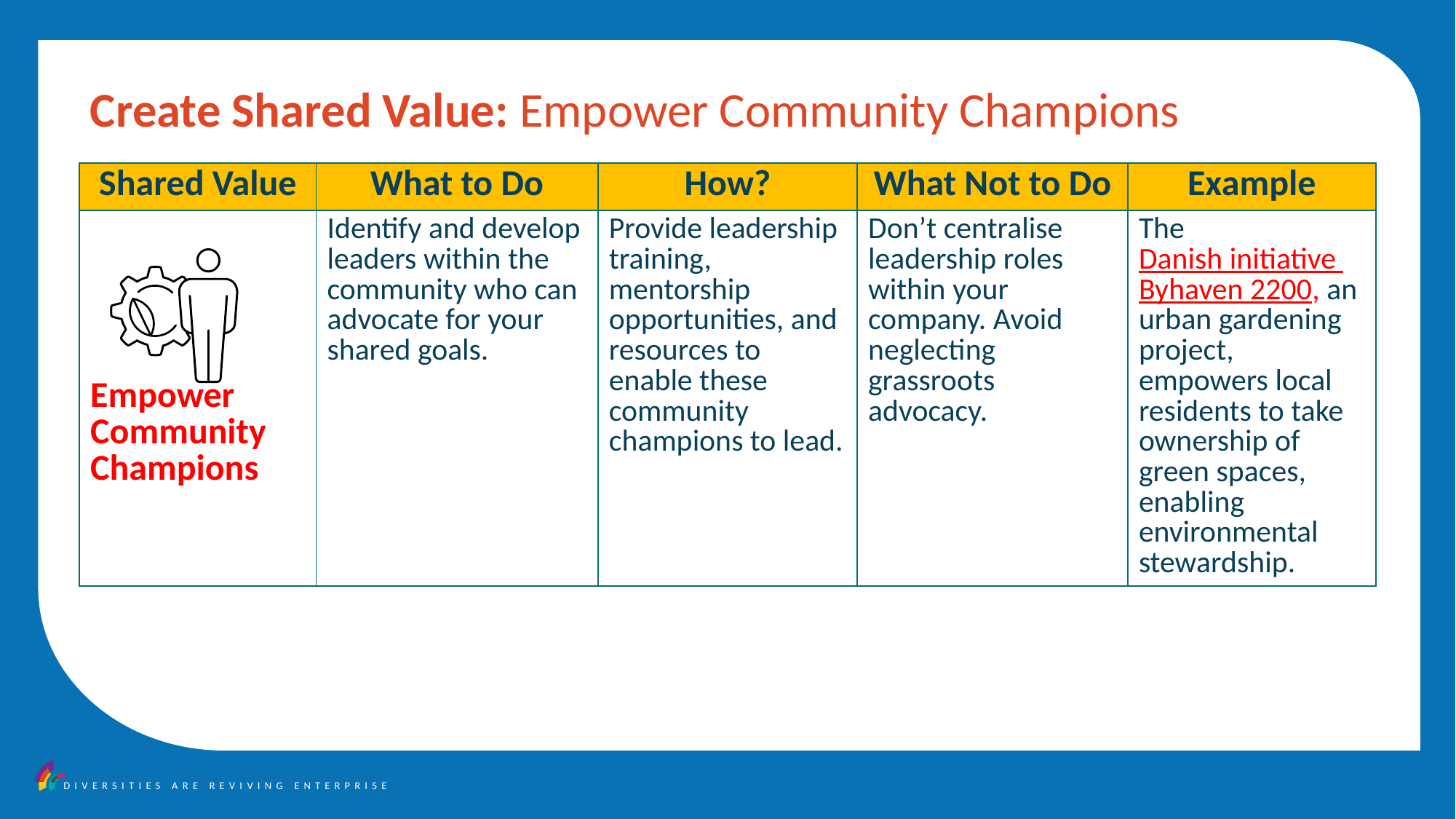

Create Shared Value: Empower Community Champions
| Shared Value | What to Do | How? | What Not to Do | Example |
| --- | --- | --- | --- | --- |
| Empower Community Champions | Identify and develop leaders within the community who can advocate for your shared goals. | Provide leadership training, mentorship opportunities, and resources to enable these community champions to lead. | Don’t centralise leadership roles within your company. Avoid neglecting grassroots advocacy. | The Danish initiative Byhaven 2200, an urban gardening project, empowers local residents to take ownership of green spaces, enabling environmental stewardship. |